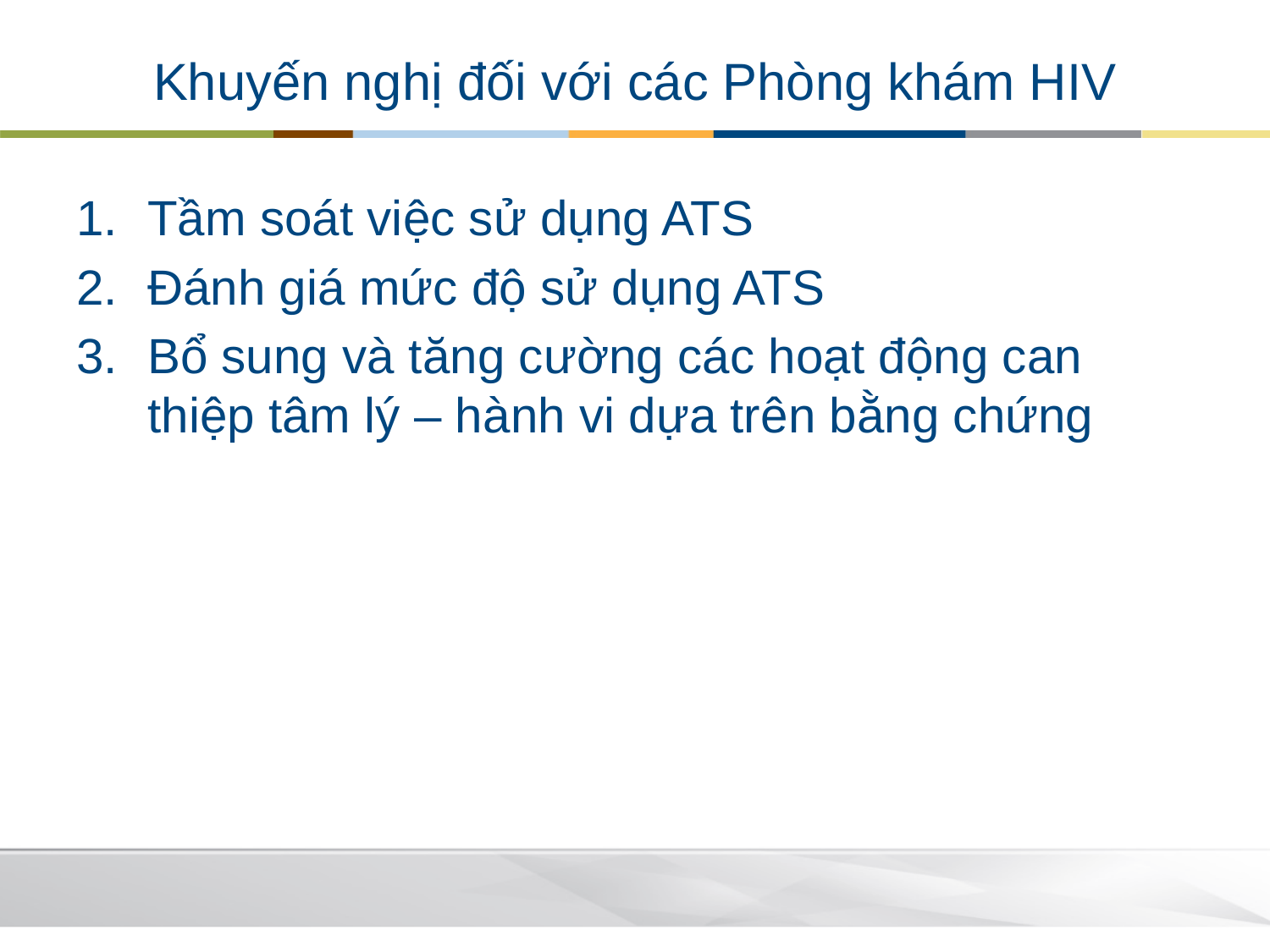

# Khuyến nghị đối với các Phòng khám HIV
Tầm soát việc sử dụng ATS
Đánh giá mức độ sử dụng ATS
Bổ sung và tăng cường các hoạt động can thiệp tâm lý – hành vi dựa trên bằng chứng